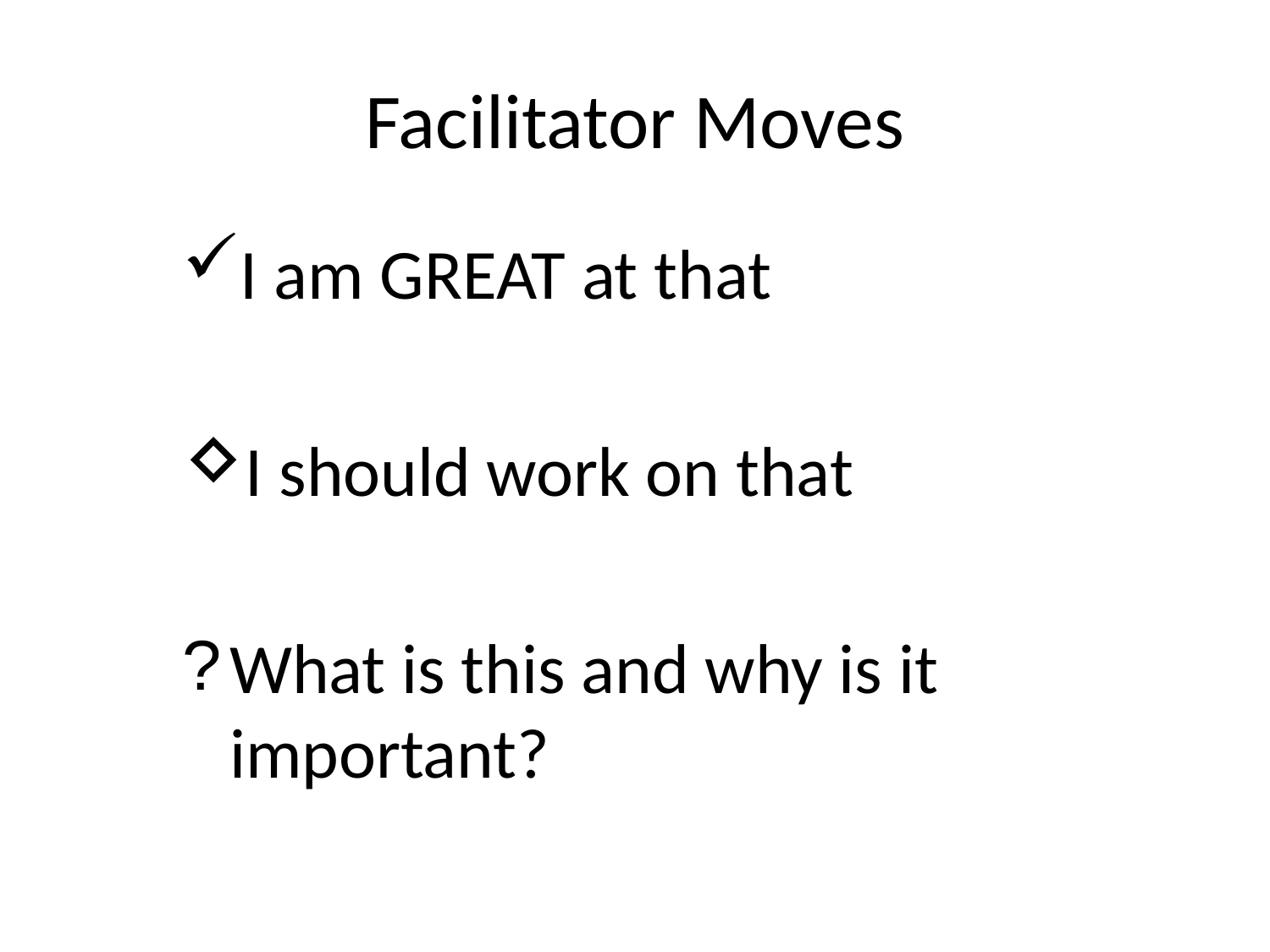

# Facilitator Moves
I am GREAT at that

I should work on that

What is this and why is it important?